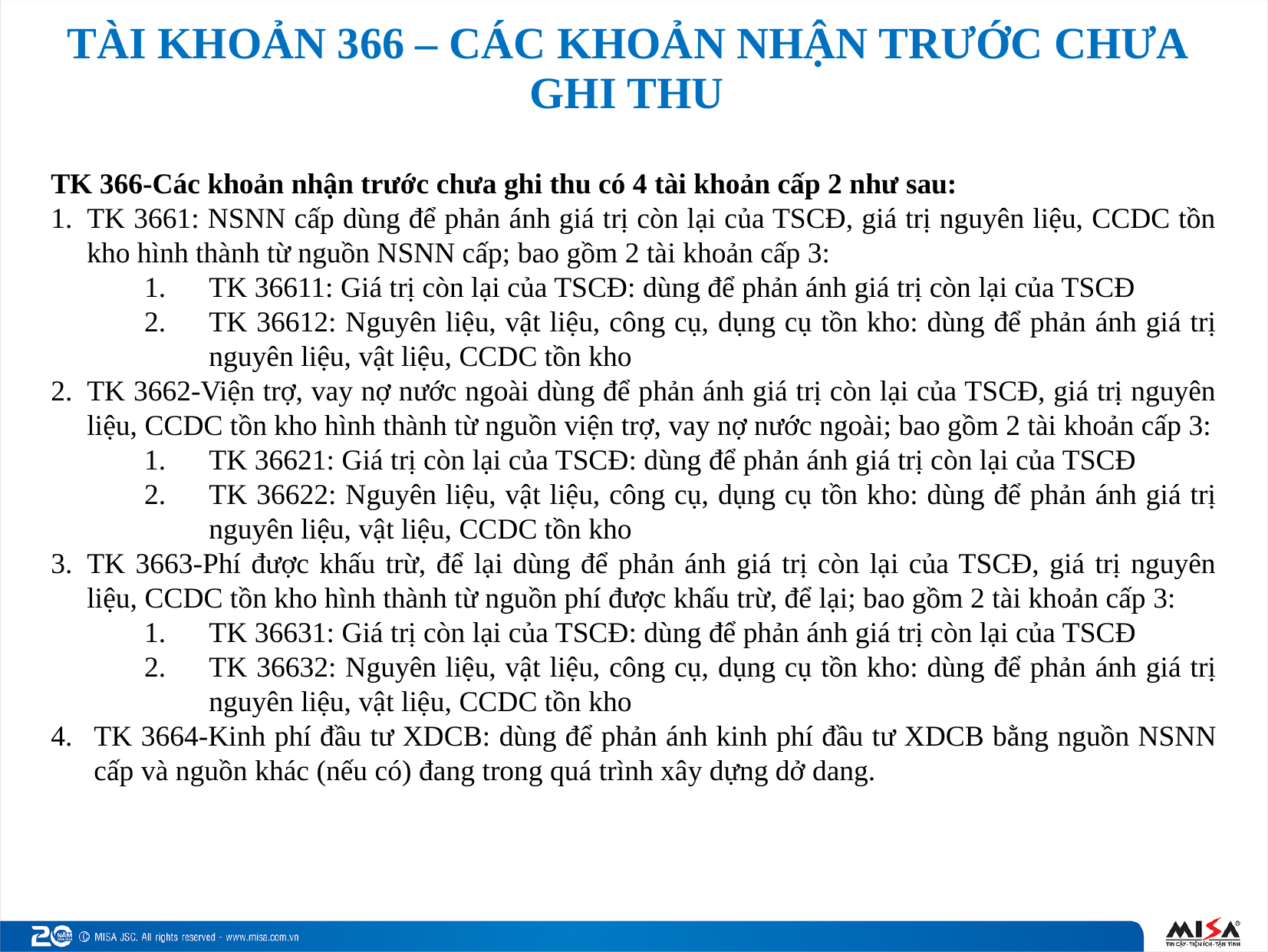

# TÀI KHOẢN 366 – CÁC KHOẢN NHẬN TRƯỚC CHƯA GHI THU
TK 366-Các khoản nhận trước chưa ghi thu có 4 tài khoản cấp 2 như sau:
TK 3661: NSNN cấp dùng để phản ánh giá trị còn lại của TSCĐ, giá trị nguyên liệu, CCDC tồn kho hình thành từ nguồn NSNN cấp; bao gồm 2 tài khoản cấp 3:
TK 36611: Giá trị còn lại của TSCĐ: dùng để phản ánh giá trị còn lại của TSCĐ
TK 36612: Nguyên liệu, vật liệu, công cụ, dụng cụ tồn kho: dùng để phản ánh giá trị nguyên liệu, vật liệu, CCDC tồn kho
TK 3662-Viện trợ, vay nợ nước ngoài dùng để phản ánh giá trị còn lại của TSCĐ, giá trị nguyên liệu, CCDC tồn kho hình thành từ nguồn viện trợ, vay nợ nước ngoài; bao gồm 2 tài khoản cấp 3:
TK 36621: Giá trị còn lại của TSCĐ: dùng để phản ánh giá trị còn lại của TSCĐ
TK 36622: Nguyên liệu, vật liệu, công cụ, dụng cụ tồn kho: dùng để phản ánh giá trị nguyên liệu, vật liệu, CCDC tồn kho
TK 3663-Phí được khấu trừ, để lại dùng để phản ánh giá trị còn lại của TSCĐ, giá trị nguyên liệu, CCDC tồn kho hình thành từ nguồn phí được khấu trừ, để lại; bao gồm 2 tài khoản cấp 3:
TK 36631: Giá trị còn lại của TSCĐ: dùng để phản ánh giá trị còn lại của TSCĐ
TK 36632: Nguyên liệu, vật liệu, công cụ, dụng cụ tồn kho: dùng để phản ánh giá trị nguyên liệu, vật liệu, CCDC tồn kho
TK 3664-Kinh phí đầu tư XDCB: dùng để phản ánh kinh phí đầu tư XDCB bằng nguồn NSNN cấp và nguồn khác (nếu có) đang trong quá trình xây dựng dở dang.